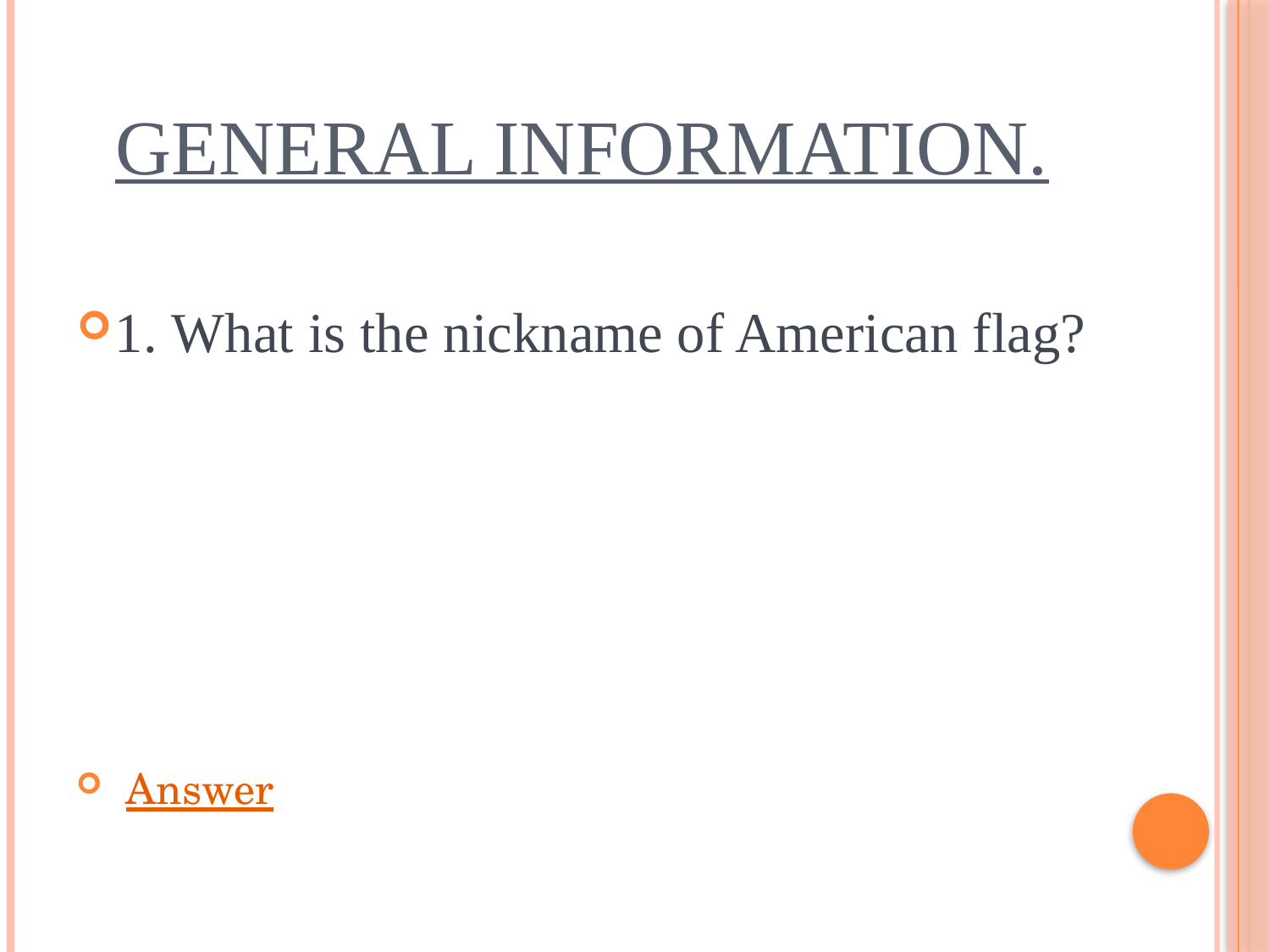

# General Information.
1. What is the nickname of American flag?

 Answer